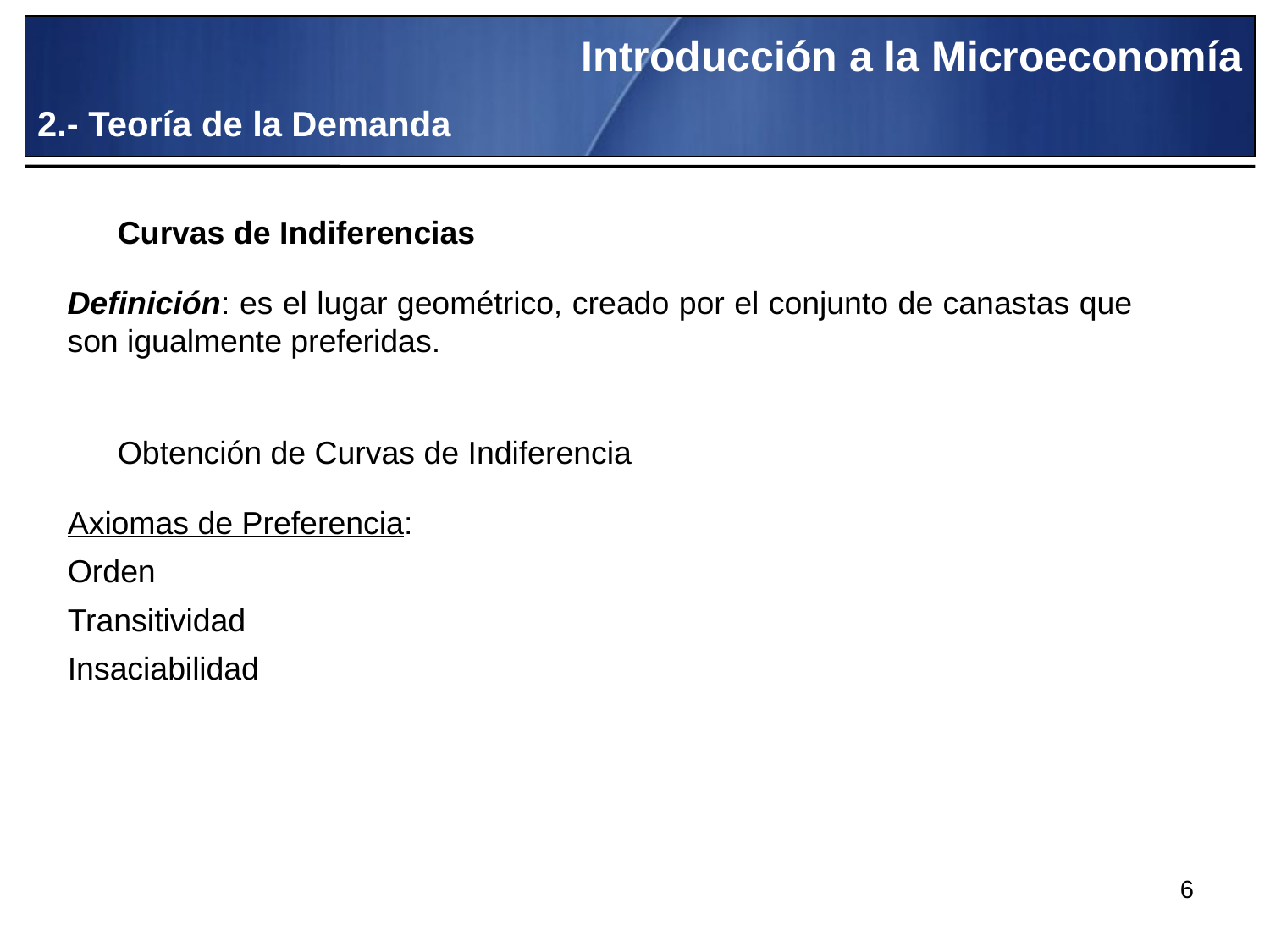

Introducción a la Microeconomía
2.- Teoría de la Demanda

Curvas de Indiferencias
Definición: es el lugar geométrico, creado por el conjunto de canastas que son igualmente preferidas.
Obtención de Curvas de Indiferencia

Axiomas de Preferencia:
Orden
Transitividad
Insaciabilidad
6